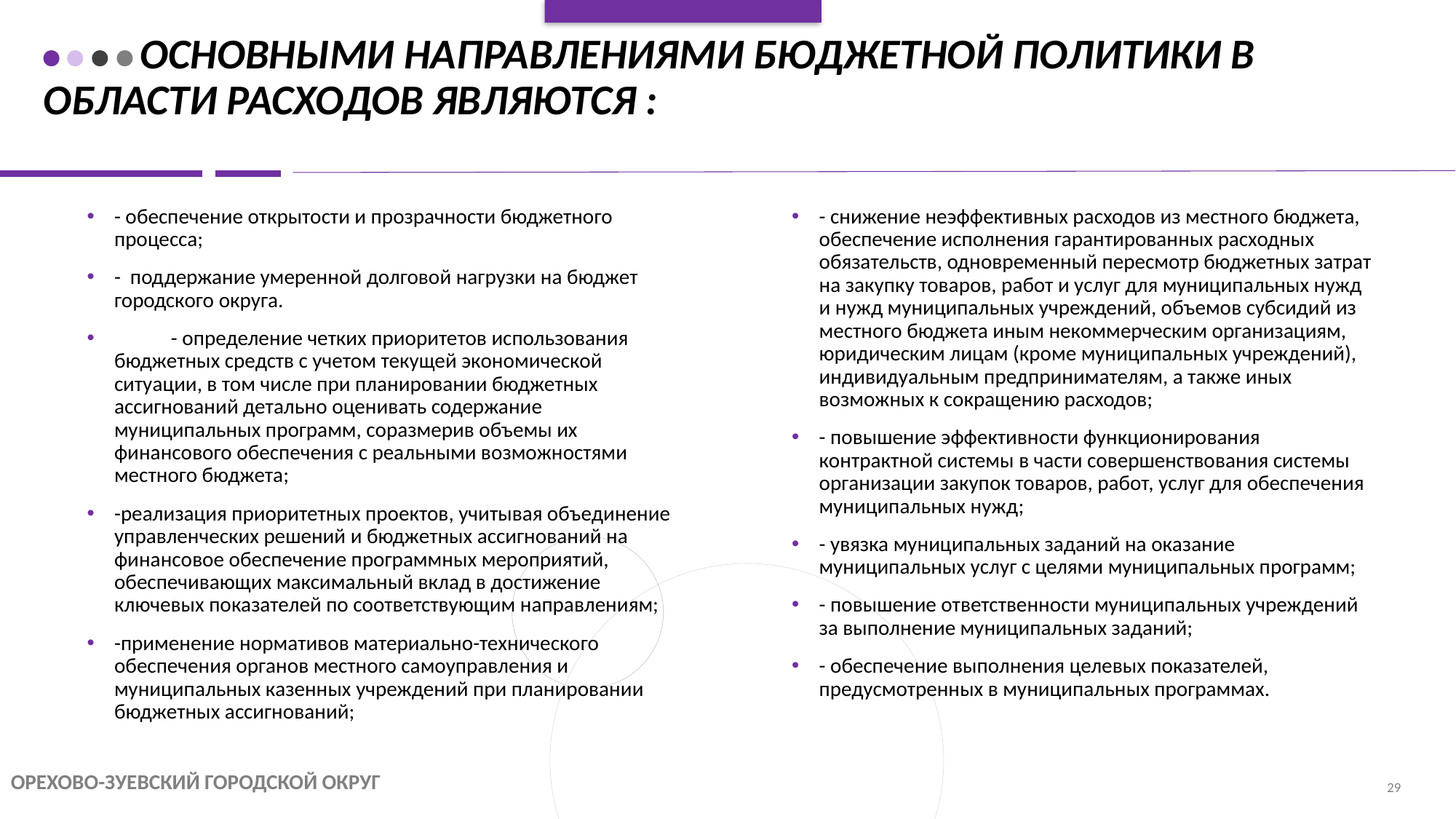

# Основными направлениями бюджетной политики в области расходов являются :

- обеспечение открытости и прозрачности бюджетного процесса;
-  поддержание умеренной долговой нагрузки на бюджет городского округа.
            - определение четких приоритетов использования бюджетных средств с учетом текущей экономической ситуации, в том числе при планировании бюджетных ассигнований детально оценивать содержание муниципальных программ, соразмерив объемы их финансового обеспечения с реальными возможностями местного бюджета;
-реализация приоритетных проектов, учитывая объединение управленческих решений и бюджетных ассигнований на финансовое обеспечение программных мероприятий, обеспечивающих максимальный вклад в достижение ключевых показателей по соответствующим направлениям;
-применение нормативов материально-технического обеспечения органов местного самоуправления и муниципальных казенных учреждений при планировании бюджетных ассигнований;

- снижение неэффективных расходов из местного бюджета, обеспечение исполнения гарантированных расходных обязательств, одновременный пересмотр бюджетных затрат на закупку товаров, работ и услуг для муниципальных нужд и нужд муниципальных учреждений, объемов субсидий из местного бюджета иным некоммерческим организациям, юридическим лицам (кроме муниципальных учреждений), индивидуальным предпринимателям, а также иных возможных к сокращению расходов;
- повышение эффективности функционирования контрактной системы в части совершенствования системы организации закупок товаров, работ, услуг для обеспечения муниципальных нужд;
- увязка муниципальных заданий на оказание муниципальных услуг с целями муниципальных программ;
- повышение ответственности муниципальных учреждений за выполнение муниципальных заданий;
- обеспечение выполнения целевых показателей, предусмотренных в муниципальных программах.

ОРЕХОВО-ЗУЕВСКИЙ ГОРОДСКОЙ ОКРУГ
29